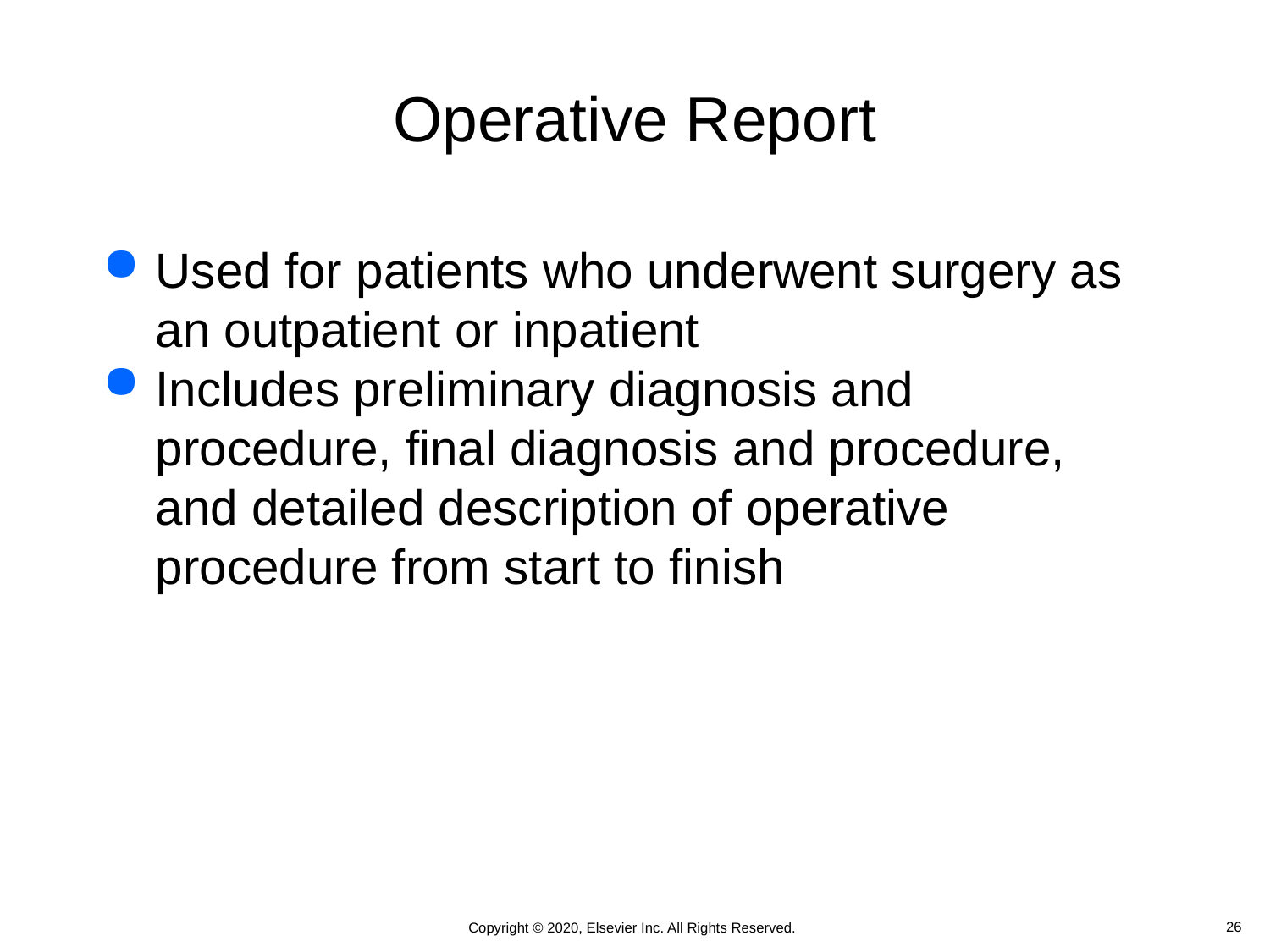

# Operative Report
Used for patients who underwent surgery as an outpatient or inpatient
Includes preliminary diagnosis and procedure, final diagnosis and procedure, and detailed description of operative procedure from start to finish

 26